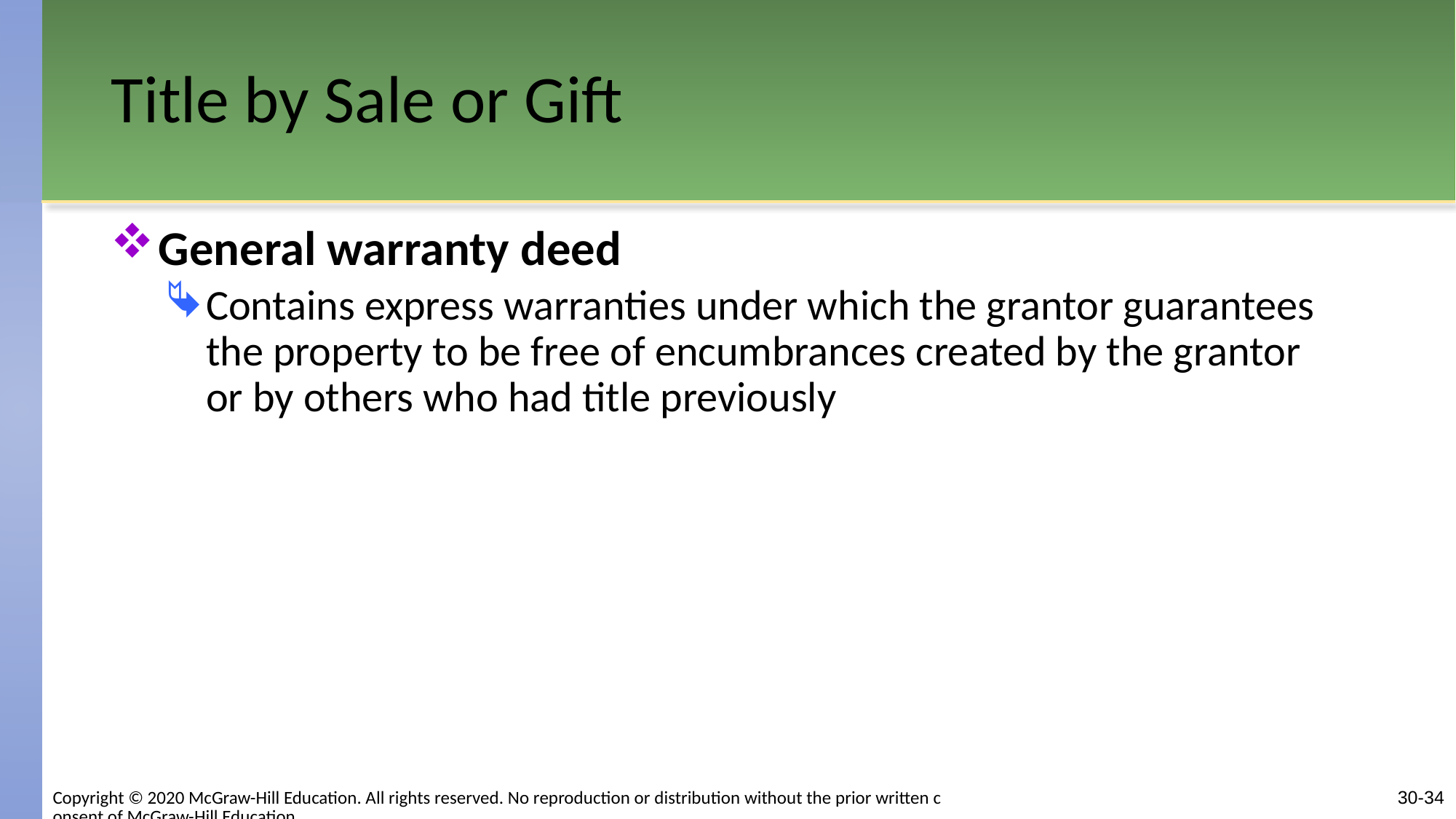

# Title by Sale or Gift
General warranty deed
Contains express warranties under which the grantor guarantees the property to be free of encumbrances created by the grantor or by others who had title previously

Copyright © 2020 McGraw-Hill Education. All rights reserved. No reproduction or distribution without the prior written consent of McGraw-Hill Education.
30-34